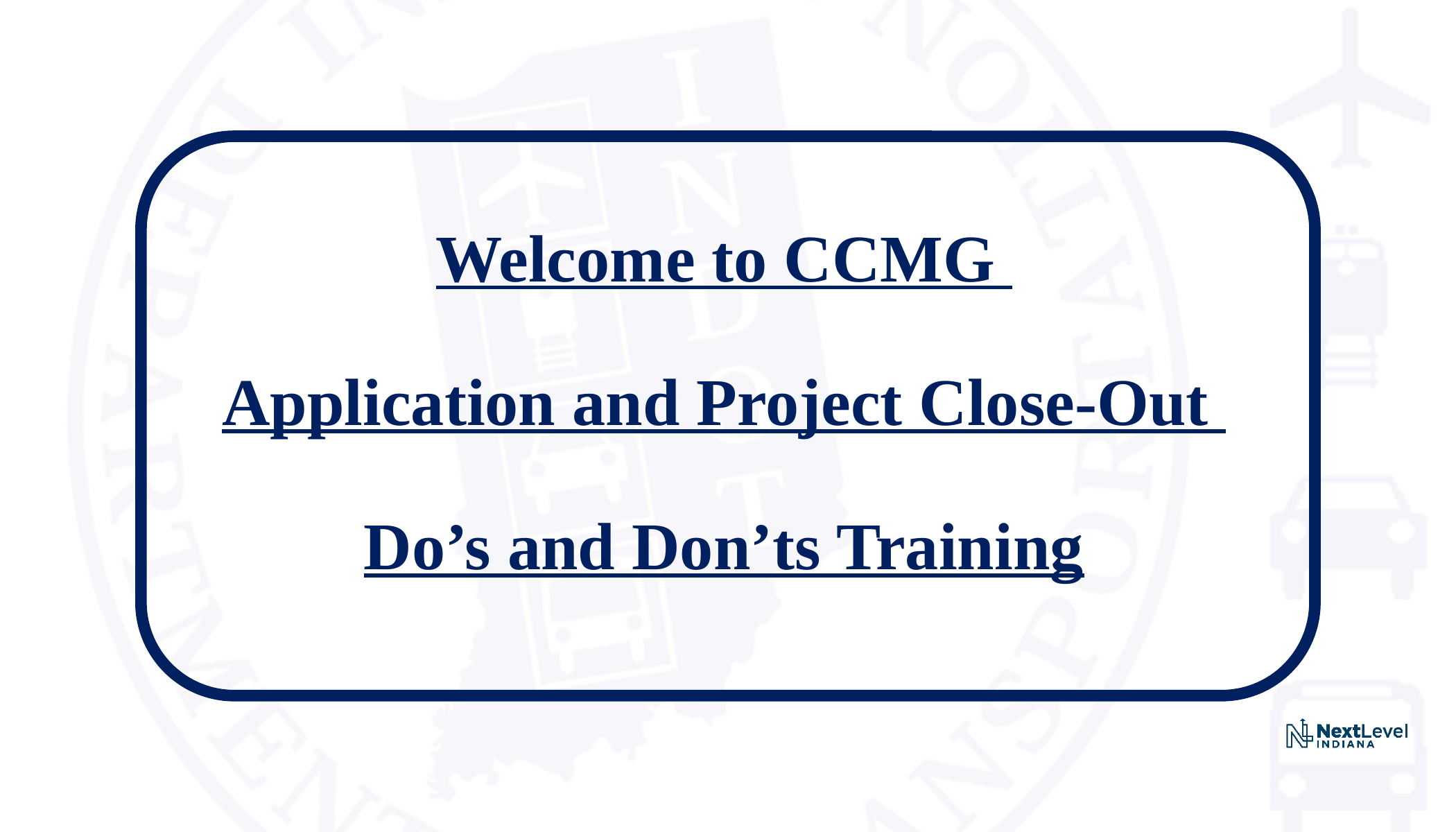

# Welcome to CCMG Application and Project Close-Out Do’s and Don’ts Training